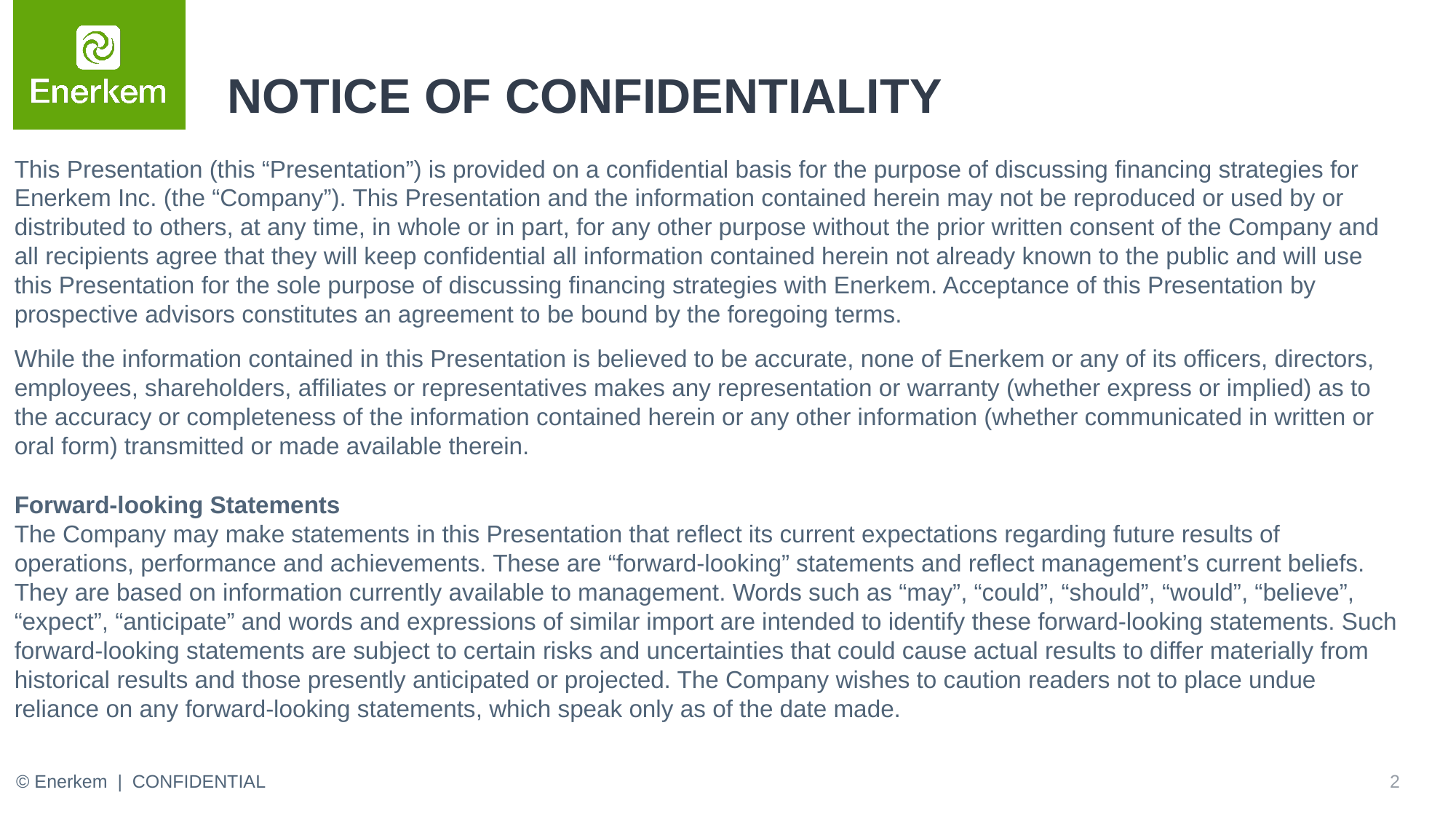

# NOTICE OF CONFIDENTIALITY
This Presentation (this “Presentation”) is provided on a confidential basis for the purpose of discussing financing strategies for Enerkem Inc. (the “Company”). This Presentation and the information contained herein may not be reproduced or used by or distributed to others, at any time, in whole or in part, for any other purpose without the prior written consent of the Company and all recipients agree that they will keep confidential all information contained herein not already known to the public and will use this Presentation for the sole purpose of discussing financing strategies with Enerkem. Acceptance of this Presentation by prospective advisors constitutes an agreement to be bound by the foregoing terms.
While the information contained in this Presentation is believed to be accurate, none of Enerkem or any of its officers, directors, employees, shareholders, affiliates or representatives makes any representation or warranty (whether express or implied) as to the accuracy or completeness of the information contained herein or any other information (whether communicated in written or oral form) transmitted or made available therein.
Forward-looking Statements
The Company may make statements in this Presentation that reflect its current expectations regarding future results of operations, performance and achievements. These are “forward-looking” statements and reflect management’s current beliefs. They are based on information currently available to management. Words such as “may”, “could”, “should”, “would”, “believe”, “expect”, “anticipate” and words and expressions of similar import are intended to identify these forward-looking statements. Such forward-looking statements are subject to certain risks and uncertainties that could cause actual results to differ materially from historical results and those presently anticipated or projected. The Company wishes to caution readers not to place undue reliance on any forward-looking statements, which speak only as of the date made.
 © Enerkem  |  CONFIDENTIAL
2